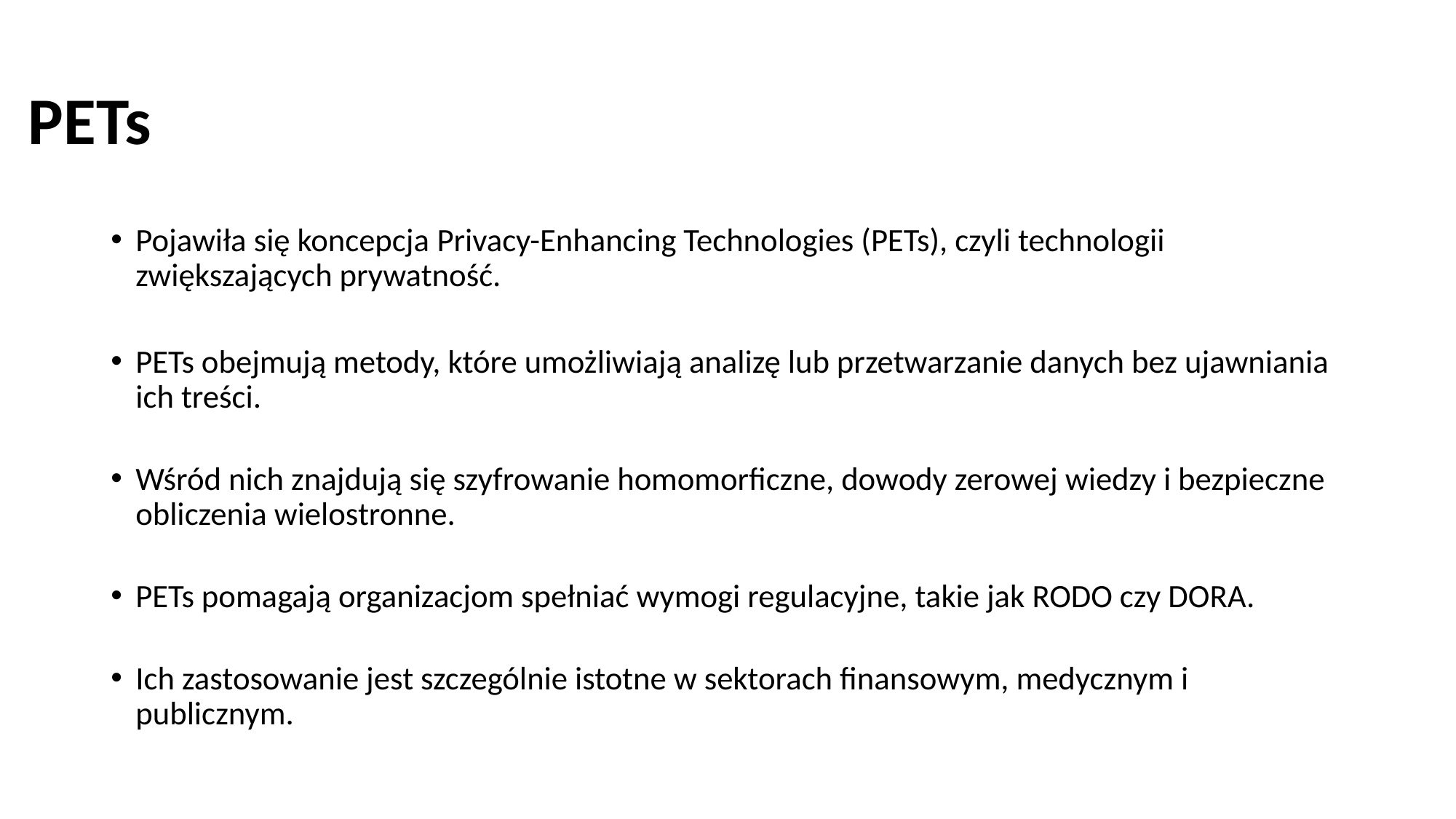

# PETs
Pojawiła się koncepcja Privacy-Enhancing Technologies (PETs), czyli technologii zwiększających prywatność.
PETs obejmują metody, które umożliwiają analizę lub przetwarzanie danych bez ujawniania ich treści.
Wśród nich znajdują się szyfrowanie homomorficzne, dowody zerowej wiedzy i bezpieczne obliczenia wielostronne.
PETs pomagają organizacjom spełniać wymogi regulacyjne, takie jak RODO czy DORA.
Ich zastosowanie jest szczególnie istotne w sektorach finansowym, medycznym i publicznym.